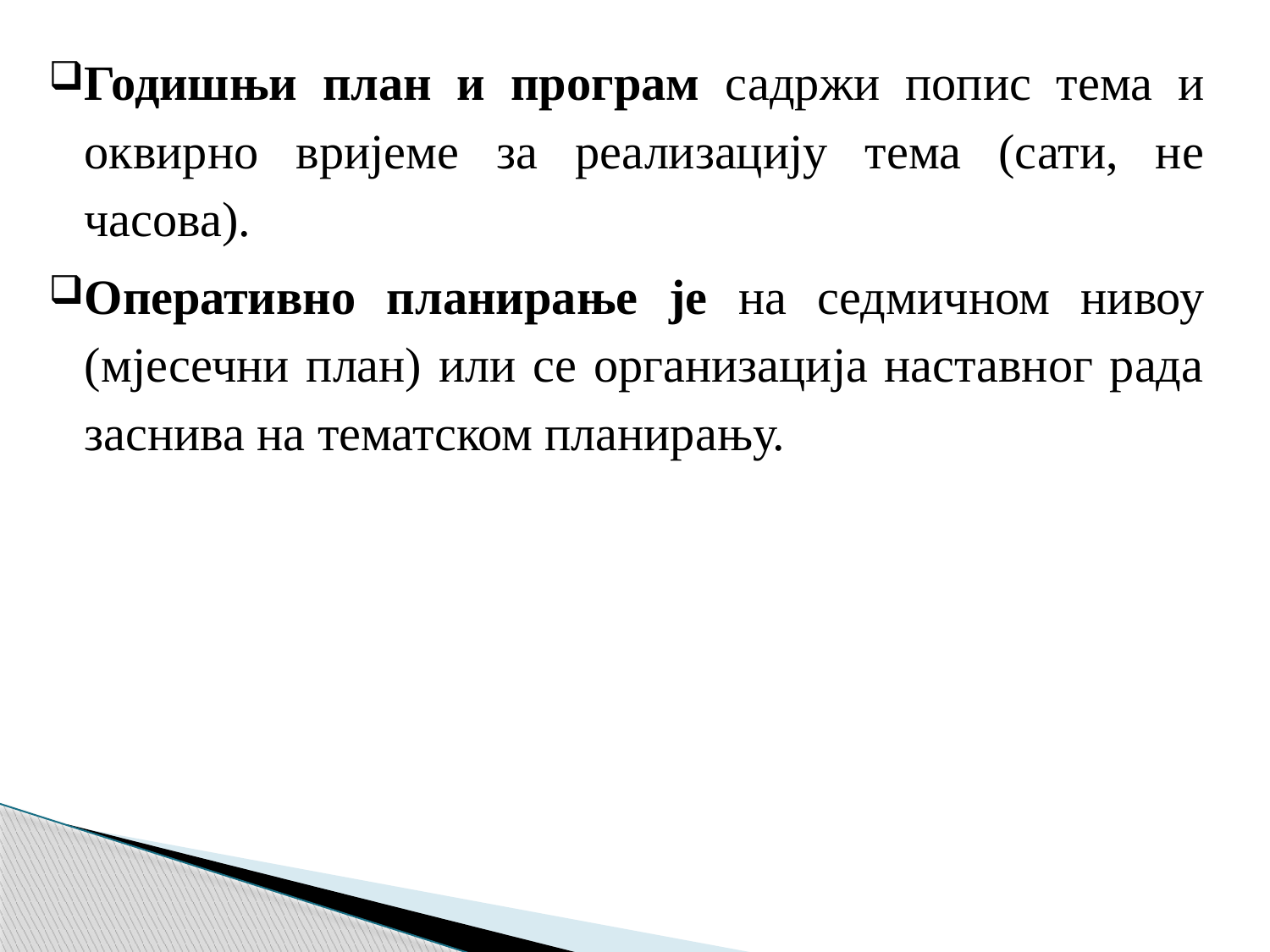

Годишњи план и програм садржи попис тема и оквирно вријеме за реализацију тема (сати, не часова).
Оперативно планирање је на седмичном нивоу (мјесечни план) или се организација наставног рада заснива на тематском планирању.